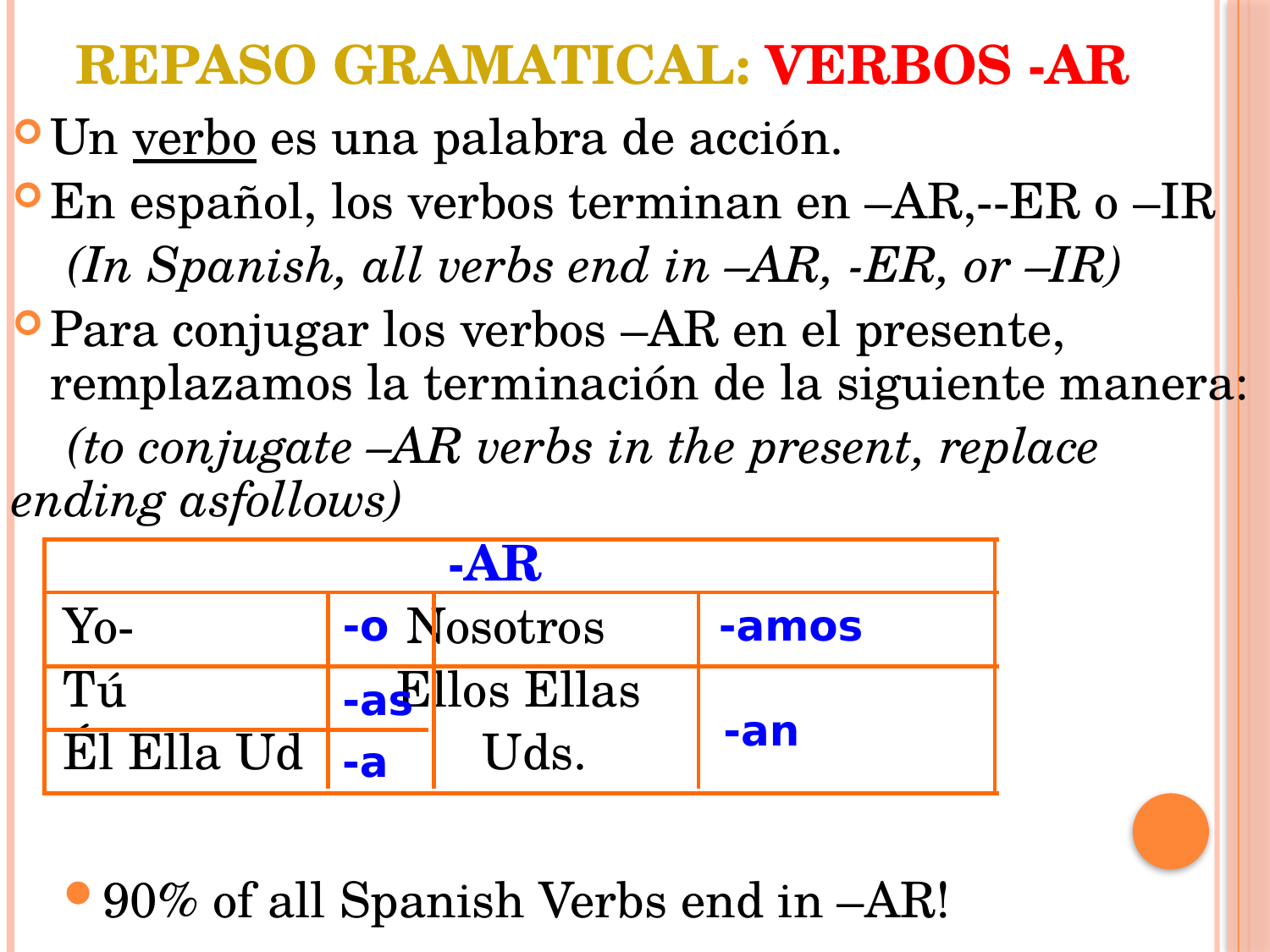

# Repaso Gramatical: Verbos -AR
Un verbo es una palabra de acción.
En español, los verbos terminan en –AR,--ER o –IR
    (In Spanish, all verbs end in –AR, -ER, or –IR)
Para conjugar los verbos –AR en el presente, remplazamos la terminación de la siguiente manera:
    (to conjugate –AR verbs in the present, replace ending asfollows)
			    -AR
Yo- 	             Nosotros
Tú 		   Ellos Ellas
Él Ella Ud		Uds.

90% of all Spanish Verbs end in –AR!
-o
-amos
-as
-an
-a